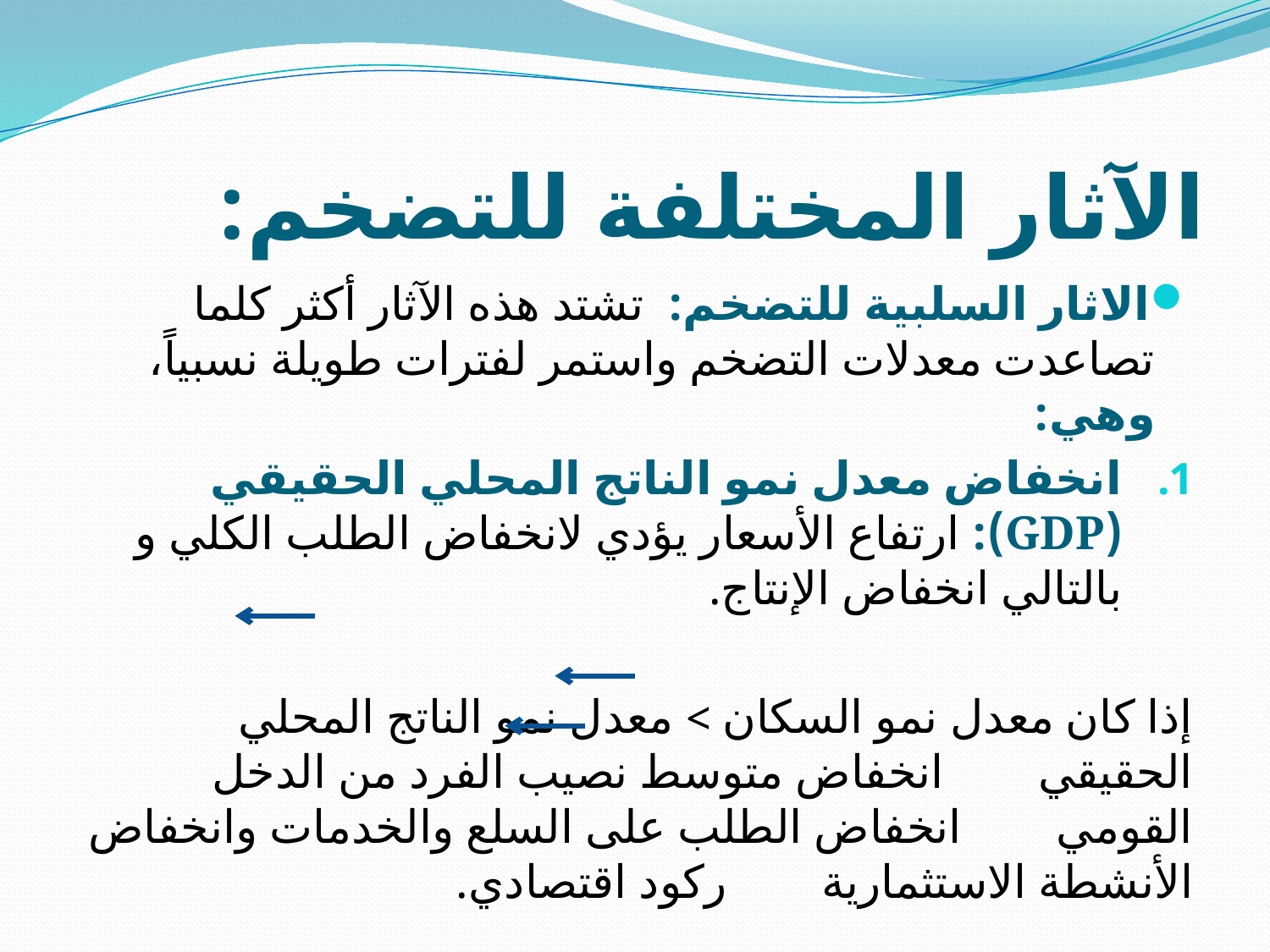

# الآثار المختلفة للتضخم:
الاثار السلبية للتضخم:  تشتد هذه الآثار أكثر كلما تصاعدت معدلات التضخم واستمر لفترات طويلة نسبياً، وهي:
انخفاض معدل نمو الناتج المحلي الحقيقي (GDP): ارتفاع الأسعار يؤدي لانخفاض الطلب الكلي و بالتالي انخفاض الإنتاج.

إذا كان معدل نمو السكان > معدل نمو الناتج المحلي الحقيقي        انخفاض متوسط نصيب الفرد من الدخل القومي        انخفاض الطلب على السلع والخدمات وانخفاض الأنشطة الاستثمارية        ركود اقتصادي.